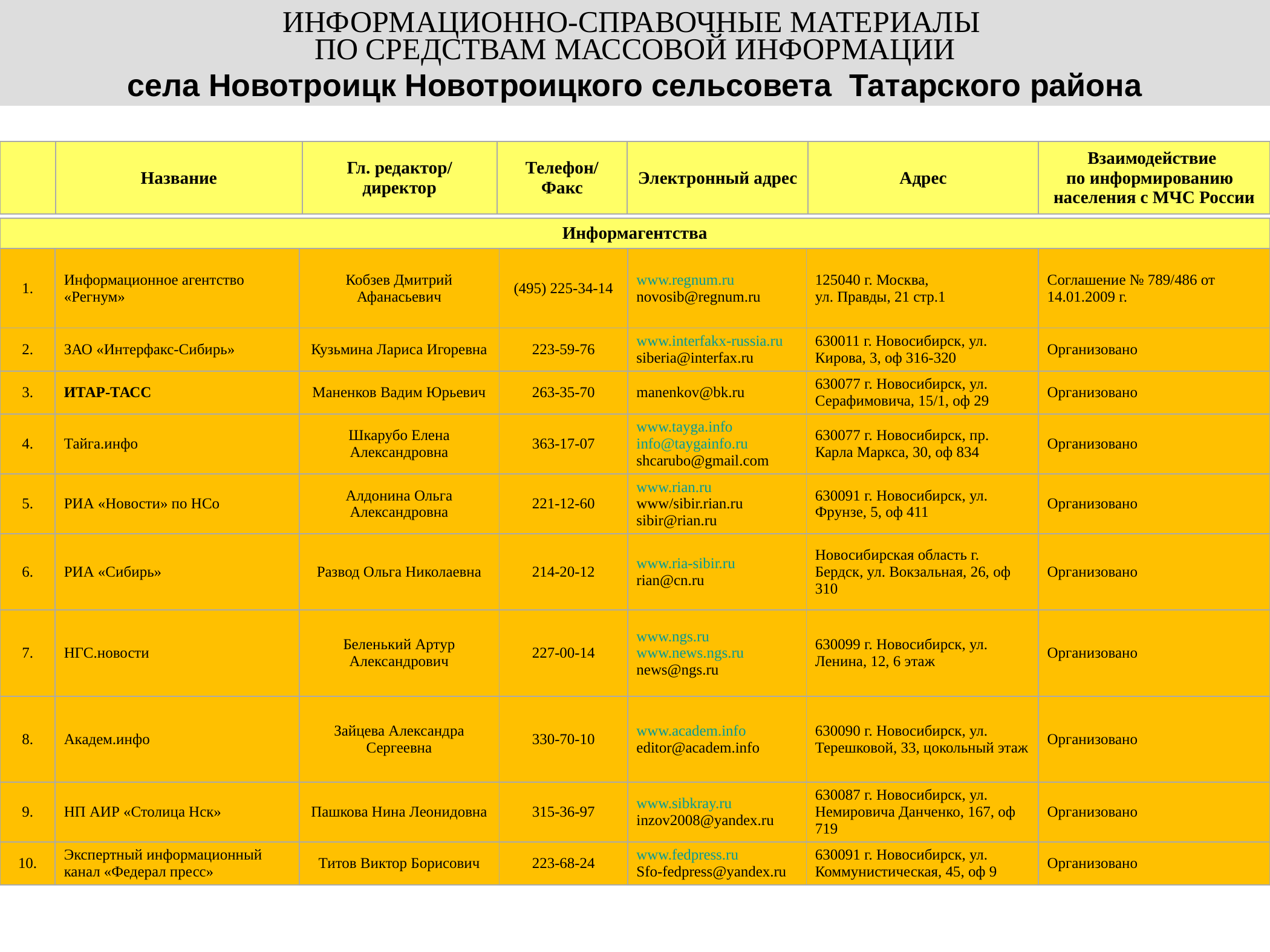

ИНФОРМАЦИОННО-СПРАВОЧНЫЕ МАТЕРИАЛЫ
ПО СРЕДСТВАМ МАССОВОЙ ИНФОРМАЦИИ
села Новотроицк Новотроицкого сельсовета  Татарского района
|  | Название | Гл. редактор/ директор | Телефон/ Факс | Электронный адрес | Адрес | Взаимодействие по информированию населения с МЧС России |
| --- | --- | --- | --- | --- | --- | --- |
| Информагентства |  |  |  |  |  |  |
| --- | --- | --- | --- | --- | --- | --- |
| 1. | Информационное агентство «Регнум» | Кобзев Дмитрий Афанасьевич | (495) 225-34-14 | www.regnum.ru novosib@regnum.ru | 125040 г. Москва, ул. Правды, 21 стр.1 | Соглашение № 789/486 от 14.01.2009 г. |
| 2. | ЗАО «Интерфакс-Сибирь» | Кузьмина Лариса Игоревна | 223-59-76 | www.interfakx-russia.ru siberia@interfax.ru | 630011 г. Новосибирск, ул. Кирова, 3, оф 316-320 | Организовано |
| 3. | ИТАР-ТАСС | Маненков Вадим Юрьевич | 263-35-70 | manenkov@bk.ru | 630077 г. Новосибирск, ул. Серафимовича, 15/1, оф 29 | Организовано |
| 4. | Тайга.инфо | Шкарубо Елена Александровна | 363-17-07 | www.tayga.info info@taygainfo.ru shcarubo@gmail.com | 630077 г. Новосибирск, пр. Карла Маркса, 30, оф 834 | Организовано |
| 5. | РИА «Новости» по НСо | Алдонина Ольга Александровна | 221-12-60 | www.rian.ru www/sibir.rian.ru sibir@rian.ru | 630091 г. Новосибирск, ул. Фрунзе, 5, оф 411 | Организовано |
| 6. | РИА «Сибирь» | Развод Ольга Николаевна | 214-20-12 | www.ria-sibir.ru rian@cn.ru | Новосибирская область г. Бердск, ул. Вокзальная, 26, оф 310 | Организовано |
| 7. | НГС.новости | Беленький Артур Александрович | 227-00-14 | www.ngs.ru www.news.ngs.ru news@ngs.ru | 630099 г. Новосибирск, ул. Ленина, 12, 6 этаж | Организовано |
| 8. | Академ.инфо | Зайцева Александра Сергеевна | 330-70-10 | www.academ.info editor@academ.info | 630090 г. Новосибирск, ул. Терешковой, 33, цокольный этаж | Организовано |
| 9. | НП АИР «Столица Нск» | Пашкова Нина Леонидовна | 315-36-97 | www.sibkray.ru inzov2008@yandex.ru | 630087 г. Новосибирск, ул. Немировича Данченко, 167, оф 719 | Организовано |
| 10. | Экспертный информационный канал «Федерал пресс» | Титов Виктор Борисович | 223-68-24 | www.fedpress.ru Sfo-fedpress@yandex.ru | 630091 г. Новосибирск, ул. Коммунистическая, 45, оф 9 | Организовано |